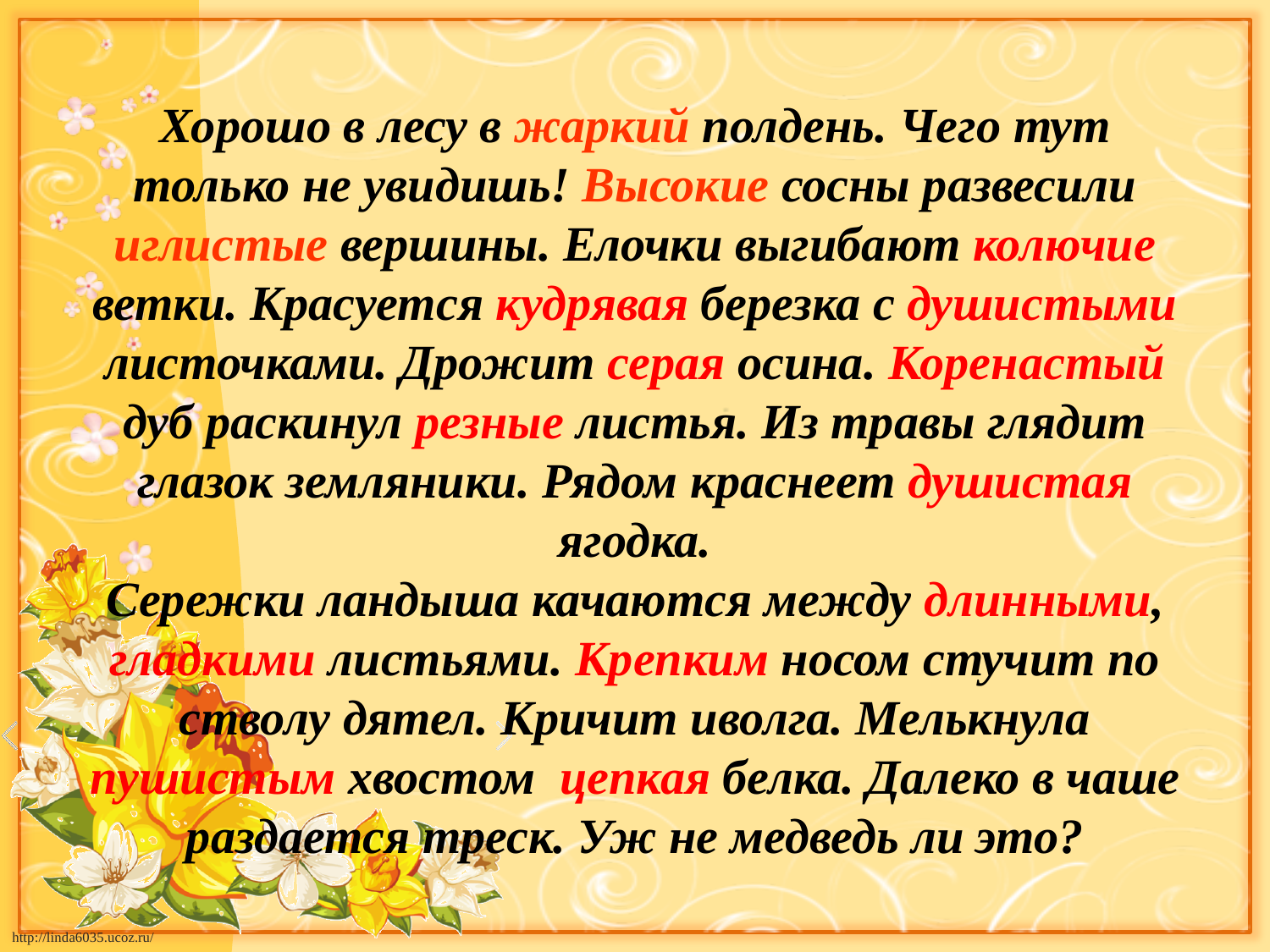

Хорошо в лесу в жаркий полдень. Чего тут только не увидишь! Высокие сосны развесили иглистые вершины. Елочки выгибают колючие ветки. Красуется кудрявая березка с душистыми листочками. Дрожит серая осина. Коренастый дуб раскинул резные листья. Из травы глядит глазок земляники. Рядом краснеет душистая ягодка.
Сережки ландыша качаются между длинными, гладкими листьями. Крепким носом стучит по стволу дятел. Кричит иволга. Мелькнула пушистым хвостом  цепкая белка. Далеко в чаше раздается треск. Уж не медведь ли это?